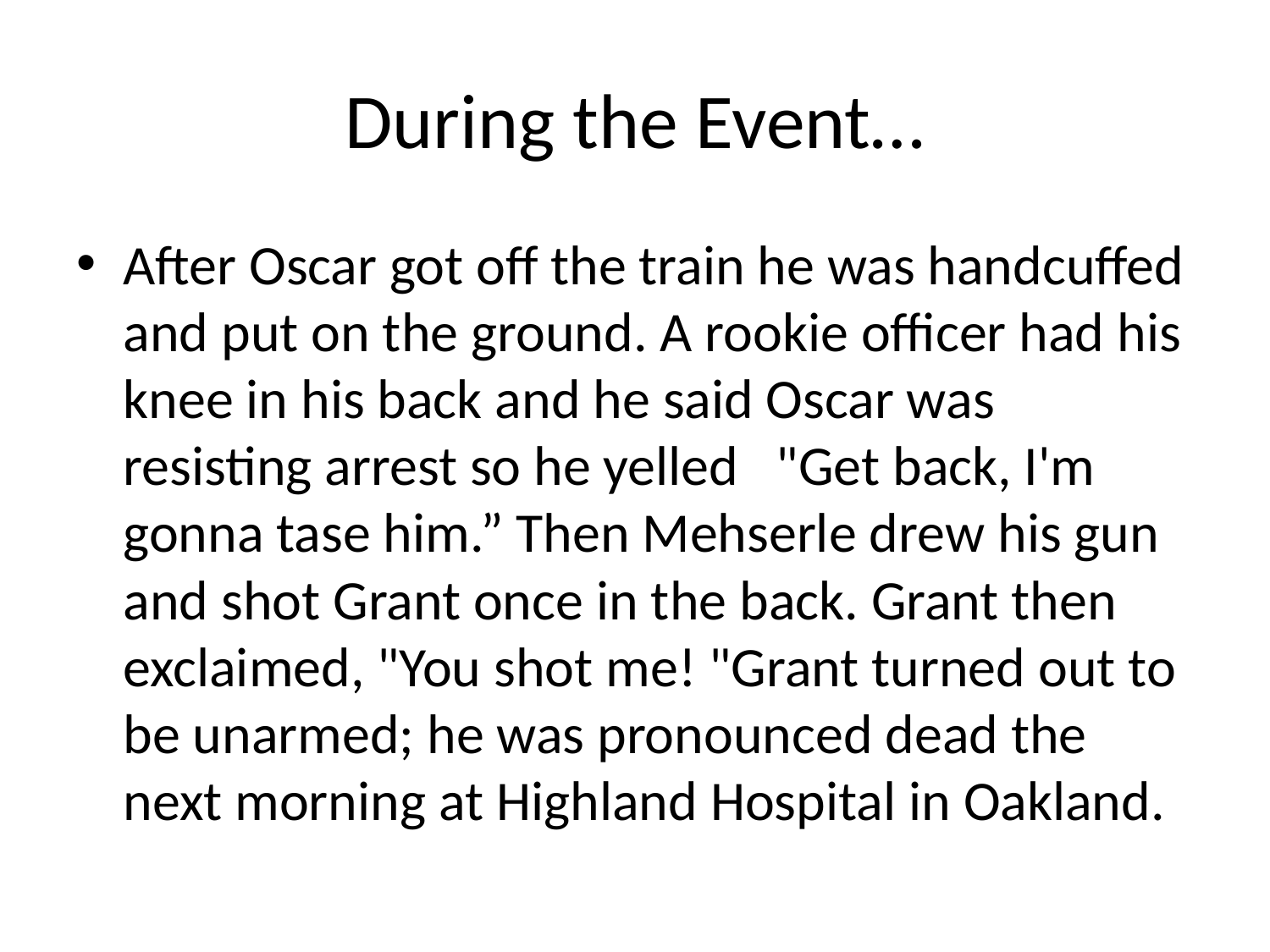

# During the Event…
After Oscar got off the train he was handcuffed and put on the ground. A rookie officer had his knee in his back and he said Oscar was resisting arrest so he yelled   "Get back, I'm gonna tase him.” Then Mehserle drew his gun and shot Grant once in the back. Grant then exclaimed, "You shot me! "Grant turned out to be unarmed; he was pronounced dead the next morning at Highland Hospital in Oakland.